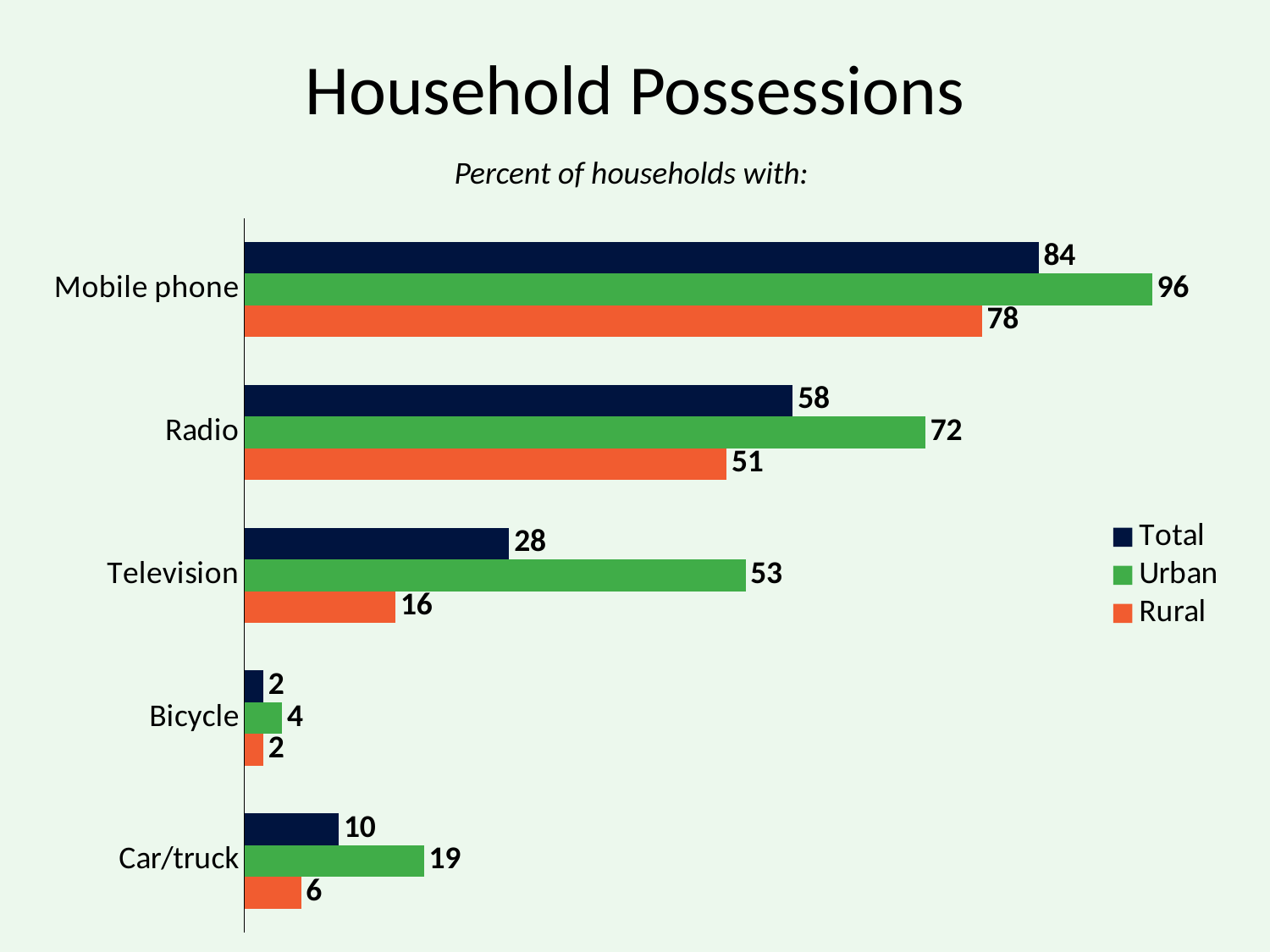

# Household Possessions
Percent of households with:

### Chart

| Category | Rural | Urban | Total |
|---|---|---|---|
| Car/truck | 6.0 | 19.0 | 10.0 |
| Bicycle | 2.0 | 4.0 | 2.0 |
| Television | 16.0 | 53.0 | 28.0 |
| Radio | 51.0 | 72.0 | 58.0 |
| Mobile phone | 78.0 | 96.0 | 84.0 |